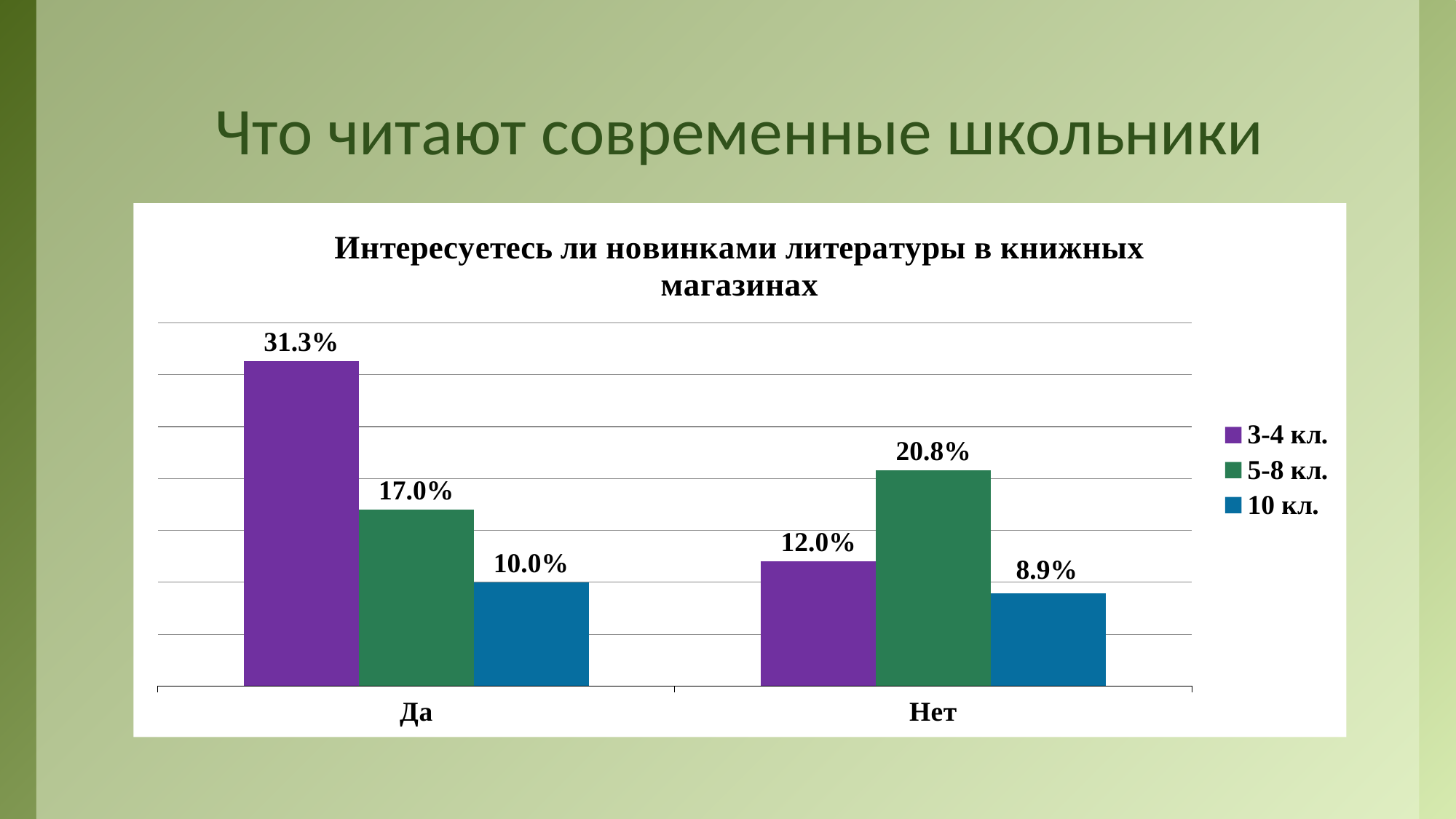

# Что читают современные школьники

### Chart: Интересуетесь ли новинками литературы в книжных магазинах

| Category | 3-4 кл. | 5-8 кл. | 10 кл. |
|---|---|---|---|
| Да | 0.313 | 0.17 | 0.1 |
| Нет | 0.12 | 0.208 | 0.089 |